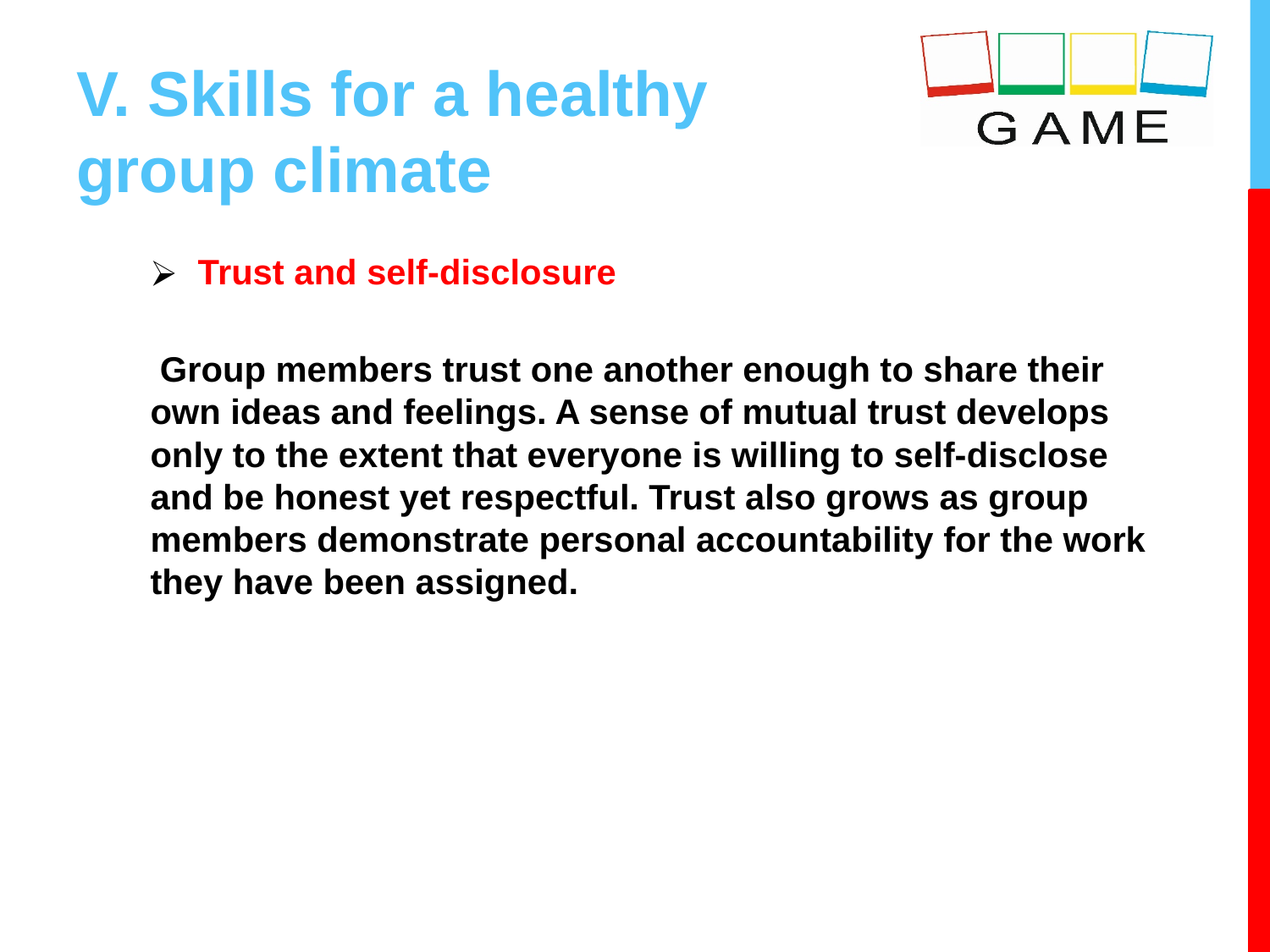

# V. Skills for a healthy group climate
Trust and self-disclosure

 Group members trust one another enough to share their own ideas and feelings. A sense of mutual trust develops only to the extent that everyone is willing to self-disclose and be honest yet respectful. Trust also grows as group members demonstrate personal accountability for the work they have been assigned.